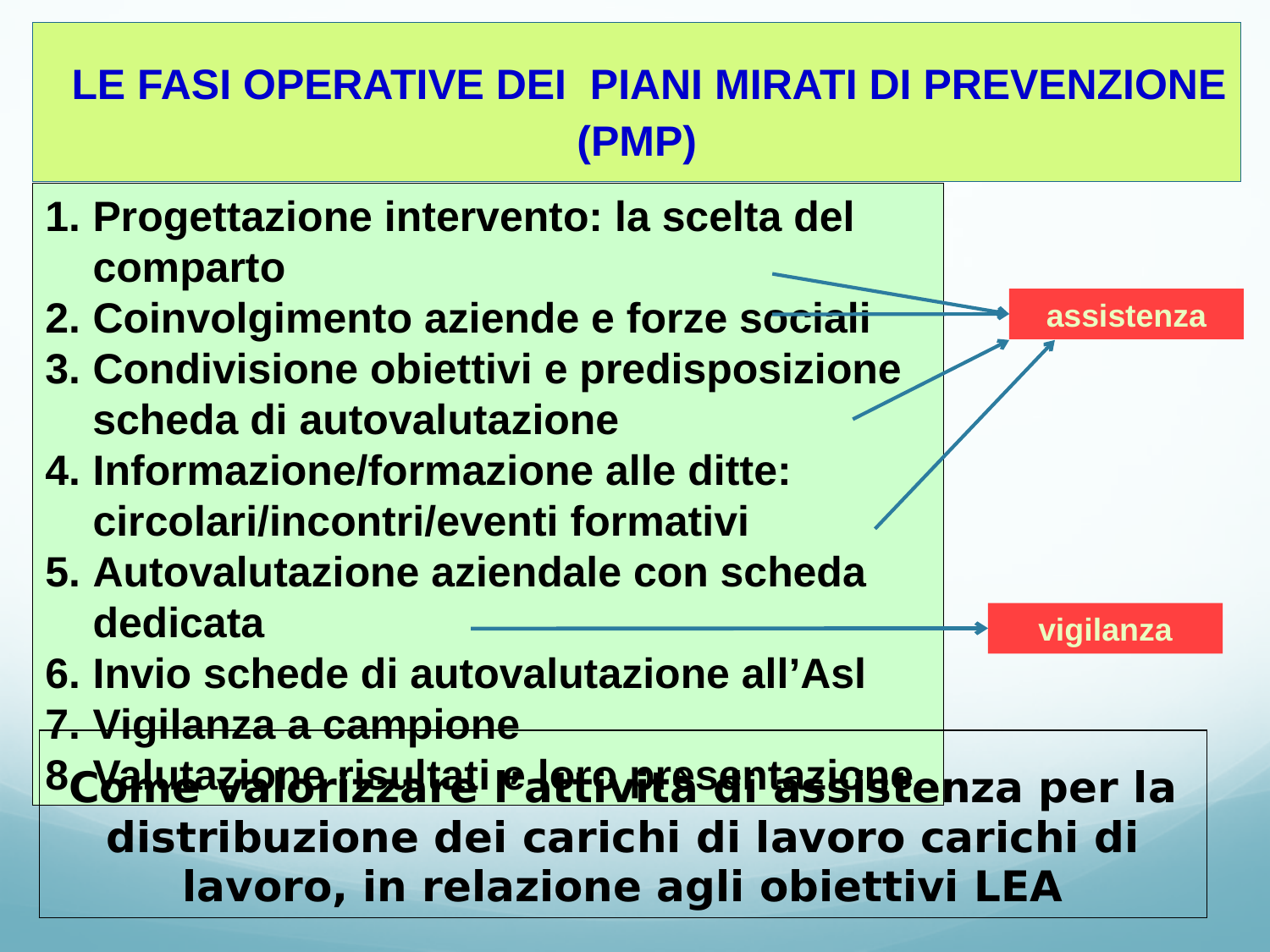

LE FASI OPERATIVE DEI  PIANI MIRATI DI PREVENZIONE (PMP)

Progettazione intervento: la scelta del comparto
Coinvolgimento aziende e forze sociali
Condivisione obiettivi e predisposizione
    scheda di autovalutazione
Informazione/formazione alle ditte: circolari/incontri/eventi formativi
Autovalutazione aziendale con scheda dedicata
Invio schede di autovalutazione all’Asl
Vigilanza a campione
Valutazione risultati e loro presentazione
assistenza

vigilanza

| Come valorizzare l’attività di assistenza per la distribuzione dei carichi di lavoro carichi di lavoro, in relazione agli obiettivi LEA |
| --- |